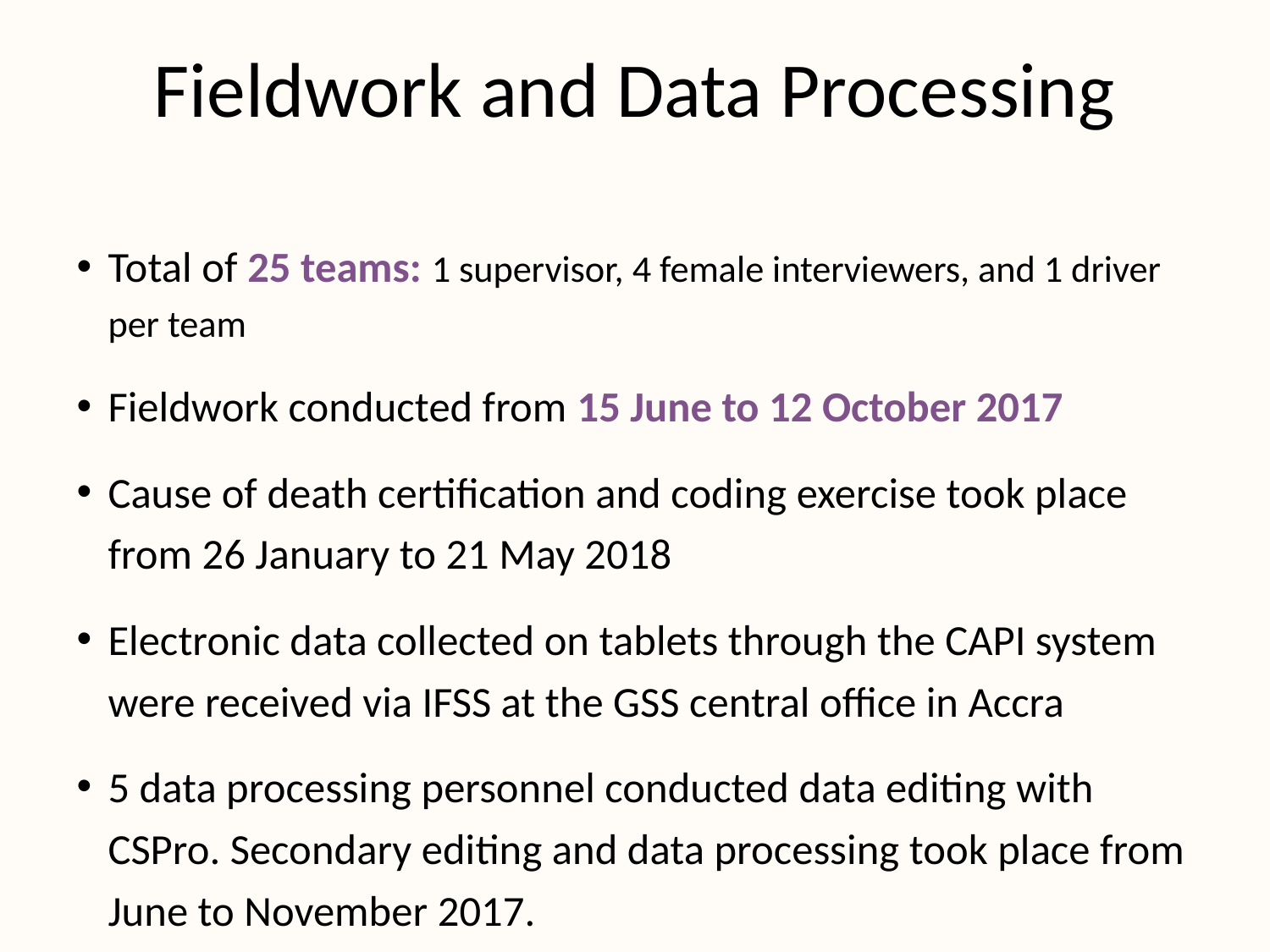

# Fieldwork and Data Processing
Total of 25 teams: 1 supervisor, 4 female interviewers, and 1 driver per team
Fieldwork conducted from 15 June to 12 October 2017
Cause of death certification and coding exercise took place from 26 January to 21 May 2018
Electronic data collected on tablets through the CAPI system were received via IFSS at the GSS central office in Accra
5 data processing personnel conducted data editing with CSPro. Secondary editing and data processing took place from June to November 2017.